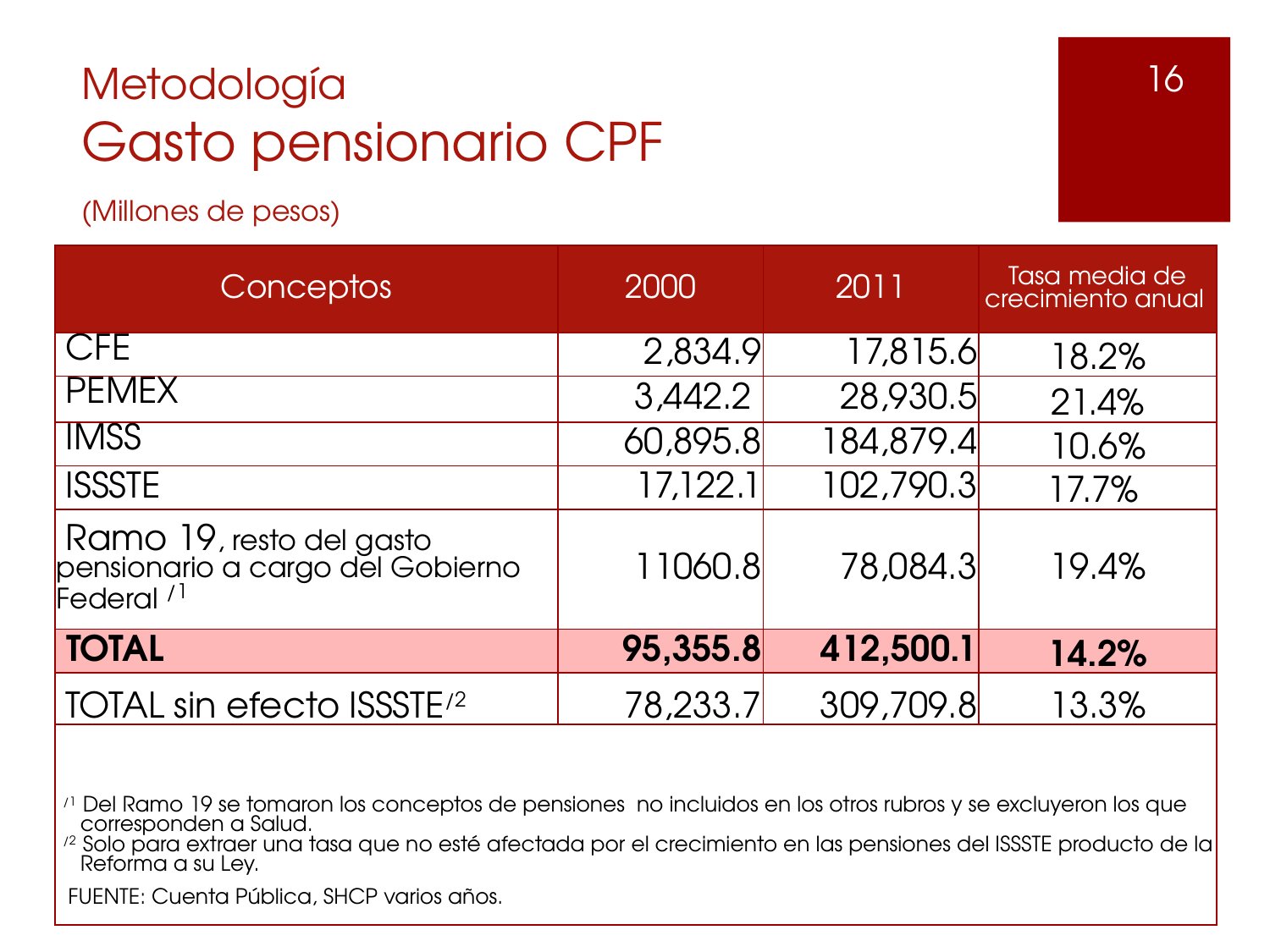

16
Metodología
Gasto pensionario CPF
(Millones de pesos)
| Conceptos | 2000 | 2011 | Tasa media de crecimiento anual |
| --- | --- | --- | --- |
| CFE | 2,834.9 | 17,815.6 | 18.2% |
| PEMEX | 3,442.2 | 28,930.5 | 21.4% |
| IMSS | 60,895.8 | 184,879.4 | 10.6% |
| ISSSTE | 17,122.1 | 102,790.3 | 17.7% |
| Ramo 19, resto del gasto pensionario a cargo del Gobierno Federal /1 | 11060.8 | 78,084.3 | 19.4% |
| TOTAL | 95,355.8 | 412,500.1 | 14.2% |
| TOTAL sin efecto ISSSTE/2 | 78,233.7 | 309,709.8 | 13.3% |
| /1 Del Ramo 19 se tomaron los conceptos de pensiones no incluidos en los otros rubros y se excluyeron los que corresponden a Salud. /2 Solo para extraer una tasa que no esté afectada por el crecimiento en las pensiones del ISSSTE producto de la Reforma a su Ley. FUENTE: Cuenta Pública, SHCP varios años. |  |  |  |